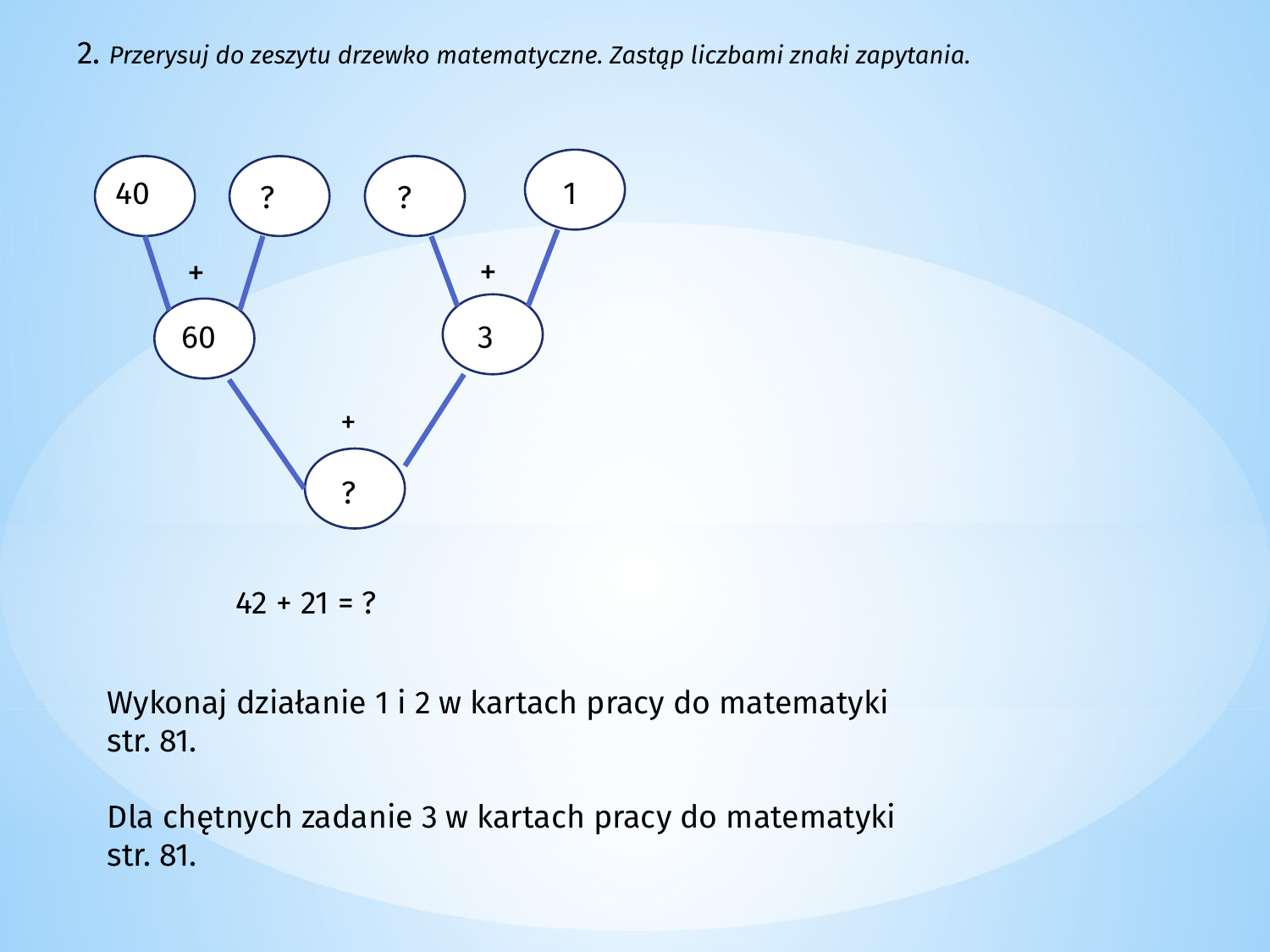

2. Przerysuj do zeszytu drzewko matematyczne. Zastąp liczbami znaki zapytania.

 40
 1
 ?
?
 +
+

60
 3
 +

?
              42 + 21 = ?
Wykonaj działanie 1 i 2 w kartach pracy do matematyki  str. 81.

Dla chętnych zadanie 3 w kartach pracy do matematyki str. 81.